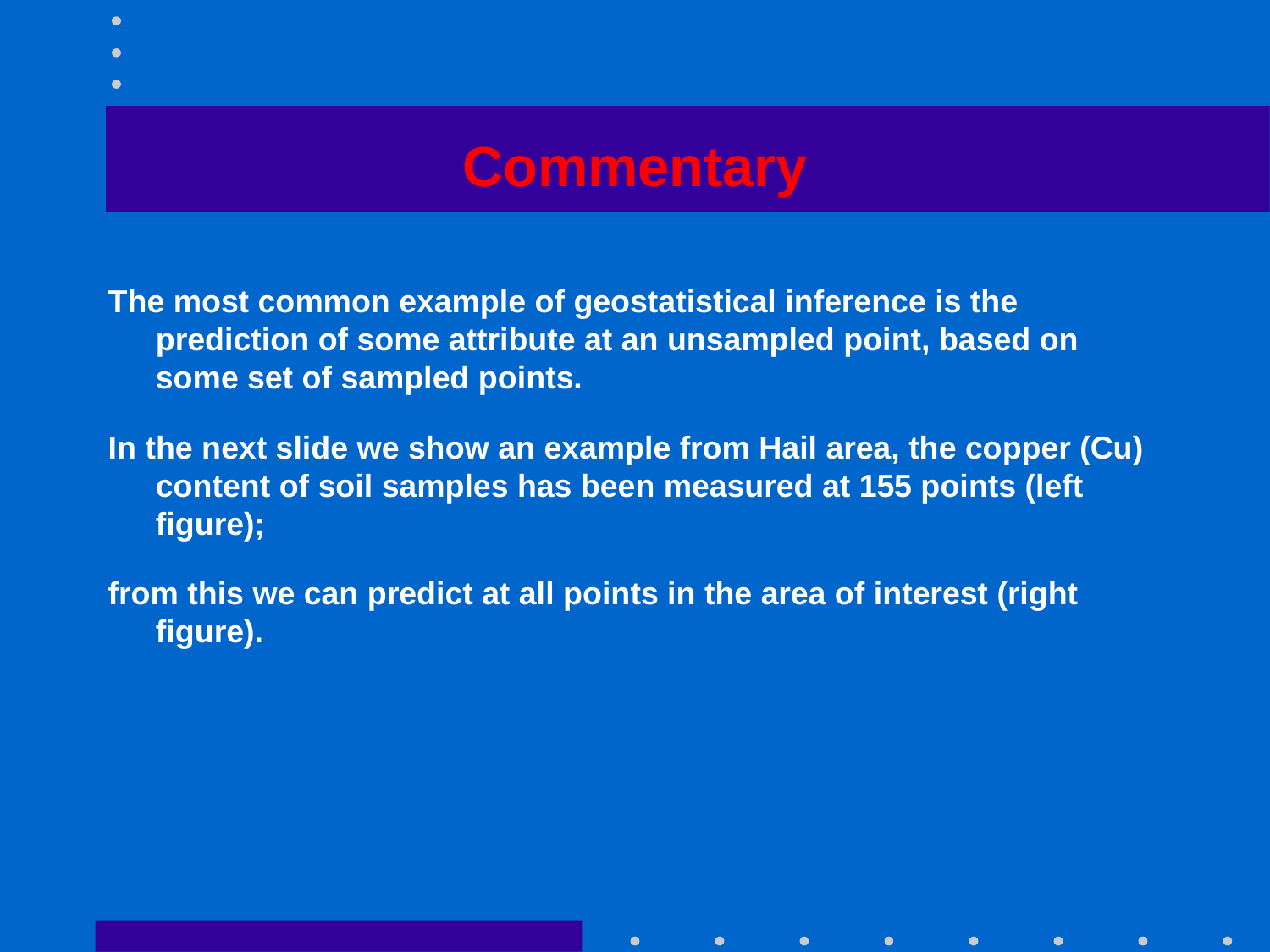

# Commentary
The most common example of geostatistical inference is the prediction of some attribute at an unsampled point, based on some set of sampled points.
In the next slide we show an example from Hail area, the copper (Cu) content of soil samples has been measured at 155 points (left figure);
from this we can predict at all points in the area of interest (right figure).